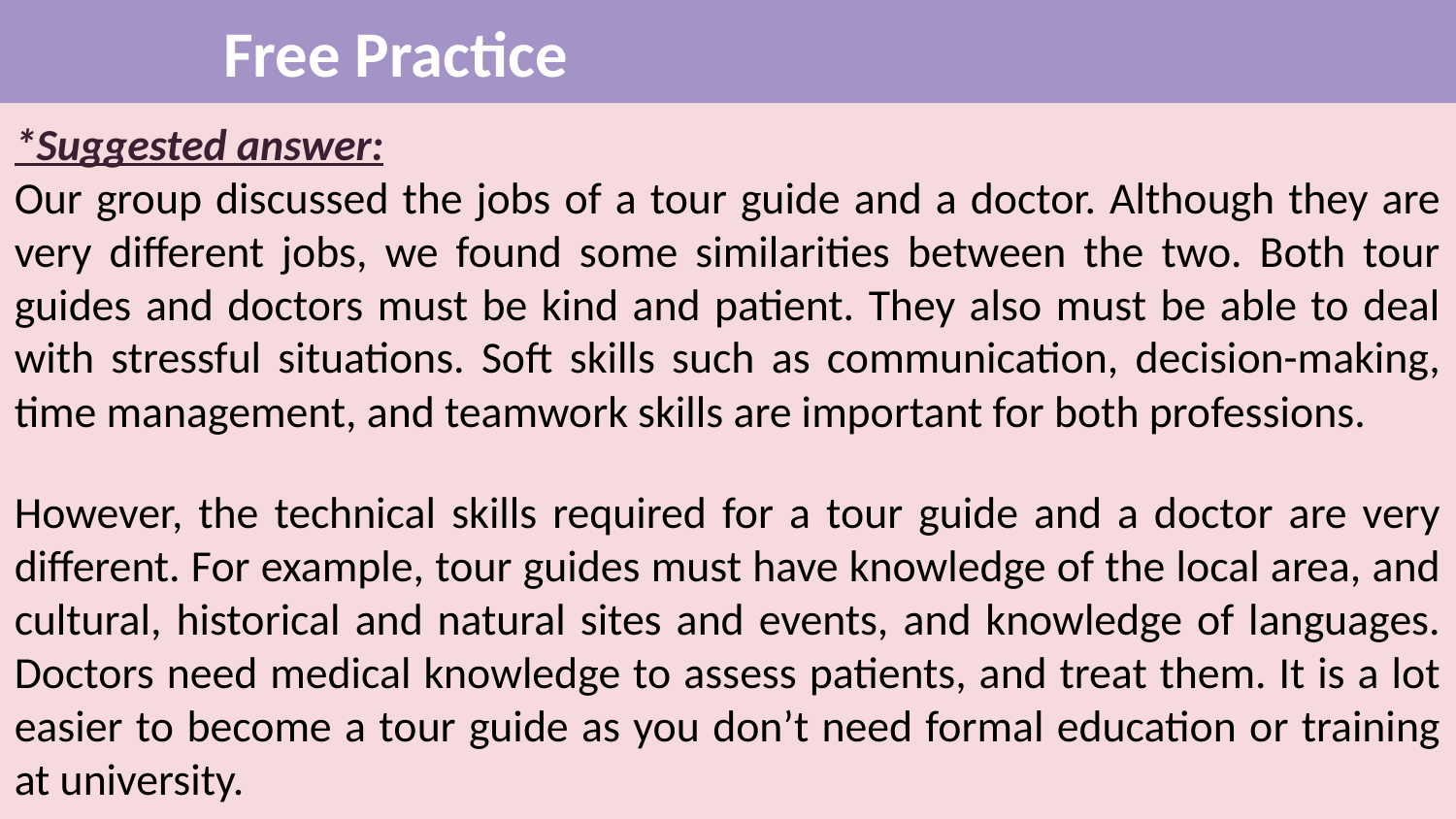

Free Practice
*Suggested answer:
Our group discussed the jobs of a tour guide and a doctor. Although they are very different jobs, we found some similarities between the two. Both tour guides and doctors must be kind and patient. They also must be able to deal with stressful situations. Soft skills such as communication, decision-making, time management, and teamwork skills are important for both professions.
However, the technical skills required for a tour guide and a doctor are very different. For example, tour guides must have knowledge of the local area, and cultural, historical and natural sites and events, and knowledge of languages. Doctors need medical knowledge to assess patients, and treat them. It is a lot easier to become a tour guide as you don’t need formal education or training at university.